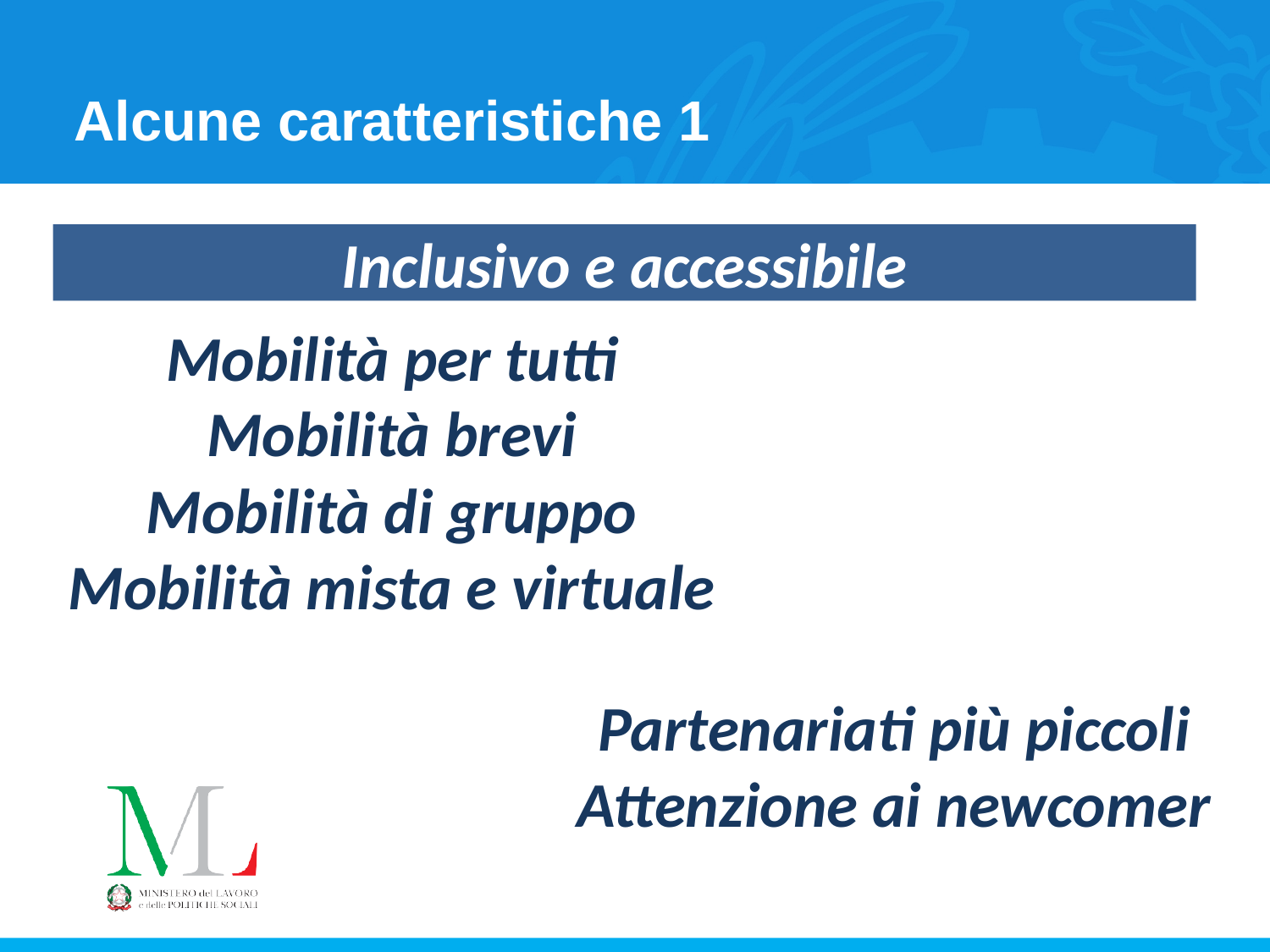

# Alcune caratteristiche 1
Inclusivo e accessibile
Mobilità per tutti
Mobilità brevi
Mobilità di gruppo
Mobilità mista e virtuale
Partenariati più piccoli Attenzione ai newcomer